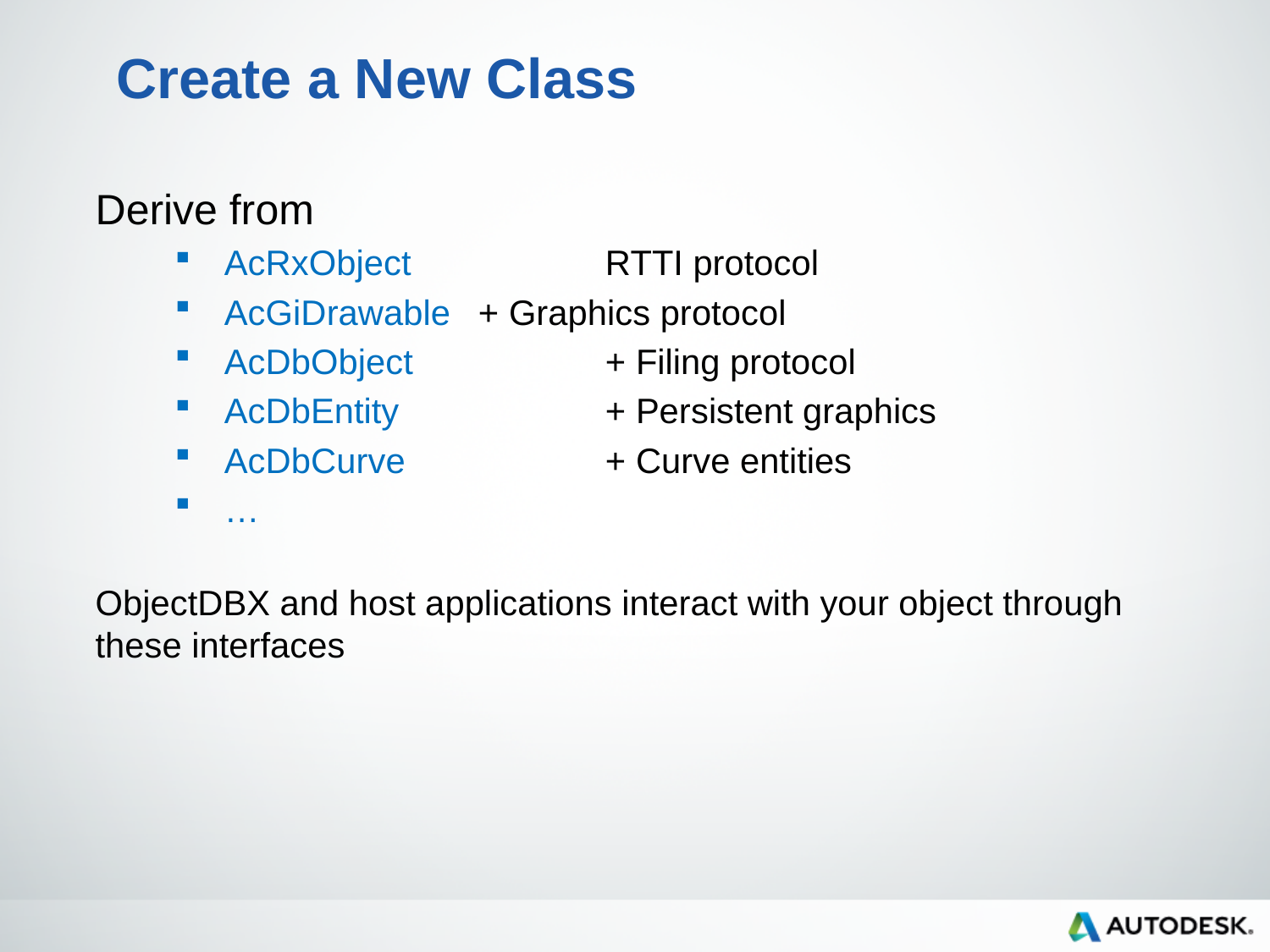

# Create a New Class
Derive from
AcRxObject		RTTI protocol
AcGiDrawable	+ Graphics protocol
AcDbObject		+ Filing protocol
AcDbEntity		+ Persistent graphics
AcDbCurve		+ Curve entities
…

ObjectDBX and host applications interact with your object through these interfaces